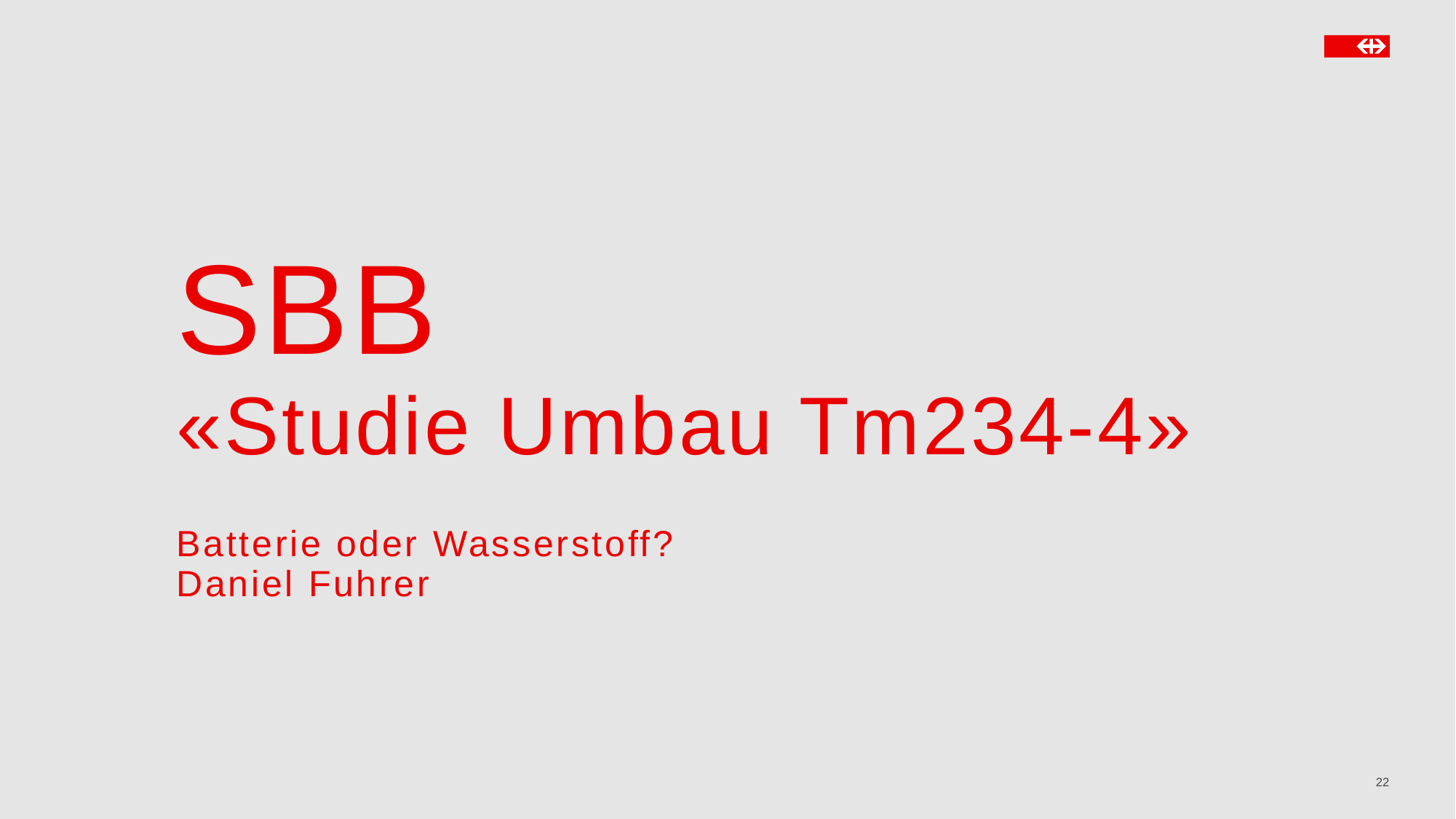

# SBB «Studie Umbau Tm234-4»
Batterie oder Wasserstoff?
Daniel Fuhrer
22